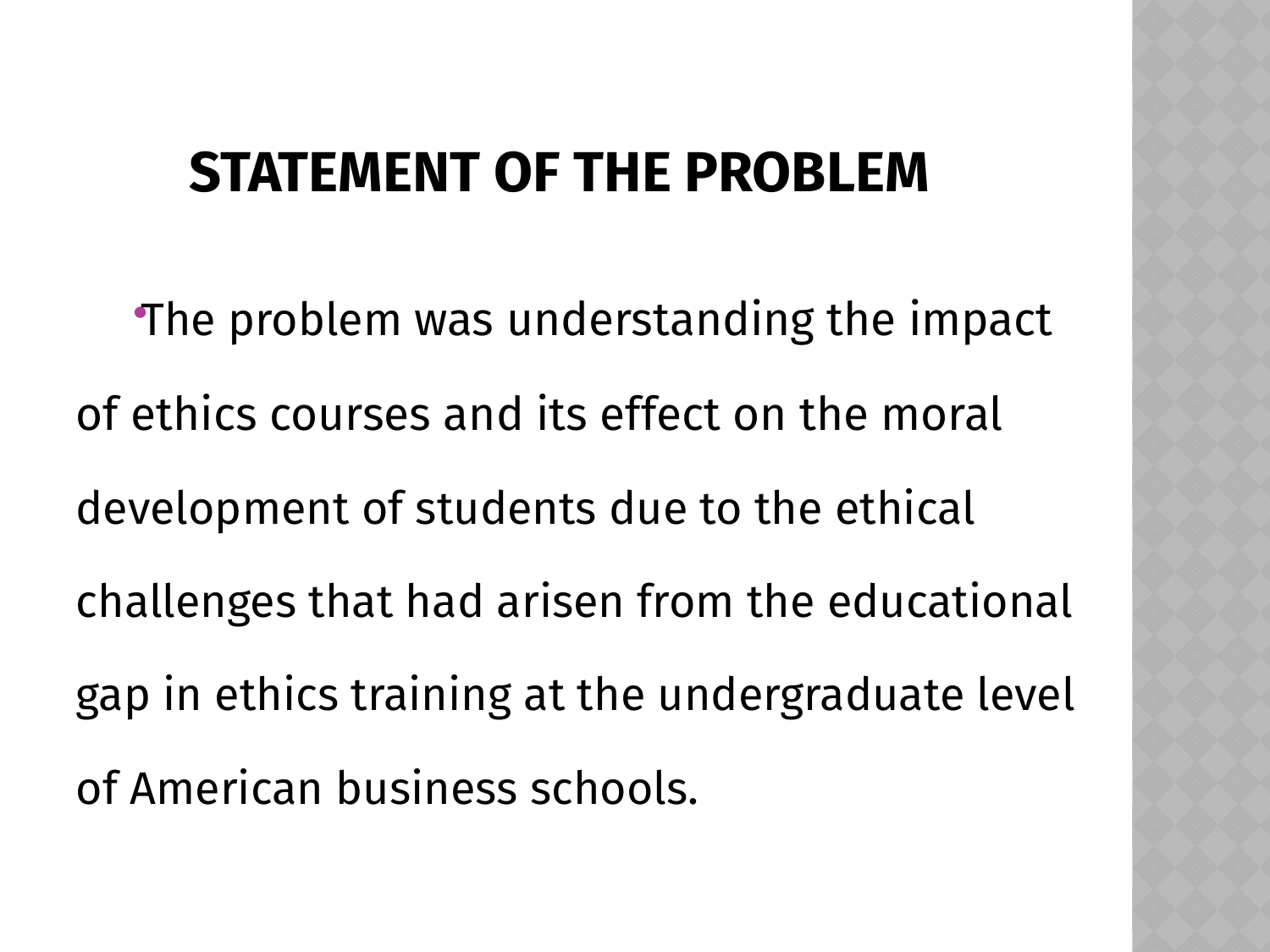

# statement of the Problem

The problem was understanding the impact of ethics courses and its effect on the moral development of students due to the ethical challenges that had arisen from the educational gap in ethics training at the undergraduate level of American business schools.